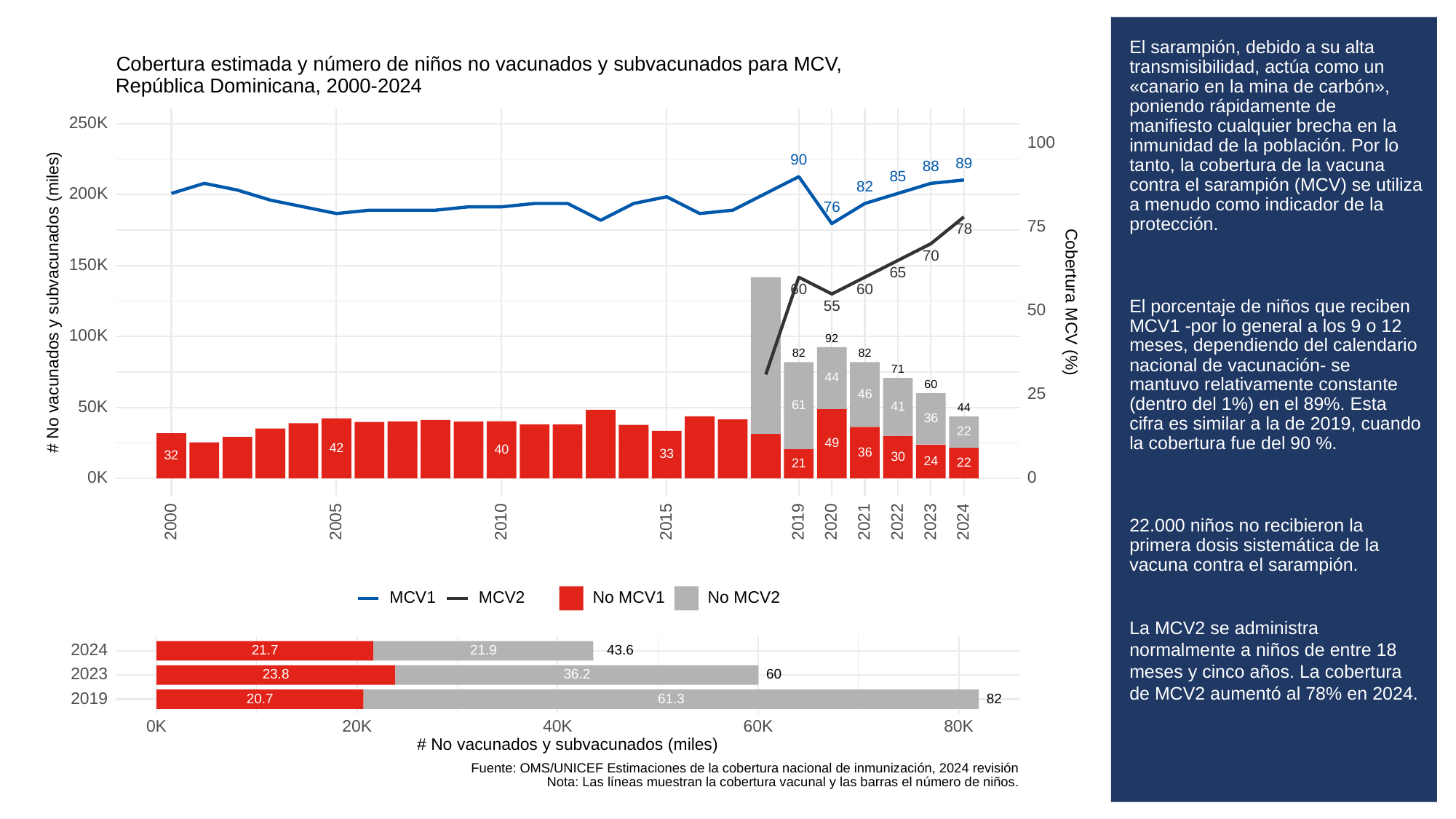

# El sarampión, debido a su alta transmisibilidad, actúa como un «canario en la mina de carbón», poniendo rápidamente de manifiesto cualquier brecha en la inmunidad de la población. Por lo tanto, la cobertura de la vacuna contra el sarampión (MCV) se utiliza a menudo como indicador de la protección.

El porcentaje de niños que reciben MCV1 -por lo general a los 9 o 12 meses, dependiendo del calendario nacional de vacunación- se mantuvo relativamente constante (dentro del 1%) en el 89%. Esta cifra es similar a la de 2019, cuando la cobertura fue del 90 %.

22.000 niños no recibieron la primera dosis sistemática de la vacuna contra el sarampión.

La MCV2 se administra normalmente a niños de entre 18 meses y cinco años. La cobertura de MCV2 aumentó al 78% en 2024.

Cobertura estimada y número de niños no vacunados y subvacunados para MCV,
República Dominicana, 2000-2024

250K

100
90
89

88
85

82
200K

76

75
78

70
150K

65

60
60
# No vacunados y subvacunados (miles)
Cobertura MCV (%)

55
50
100K
92

82
82

71

44

60
25
46

61
50K
41
44

36

22

49

42

40

36

33
32
30
24
22
21
0K
0

2023
2000
2005
2010
2015
2019
2020
2021
2022
2024

MCV1
MCV2
No MCV1
No MCV2

2024
43.6
21.9
21.7

2023
23.8
36.2
60

2019
61.3
20.7
82

0K
20K
40K
60K
80K
# No vacunados y subvacunados (miles)
Fuente: OMS/UNICEF Estimaciones de la cobertura nacional de inmunización, 2024 revisión
Nota: Las líneas muestran la cobertura vacunal y las barras el número de niños.